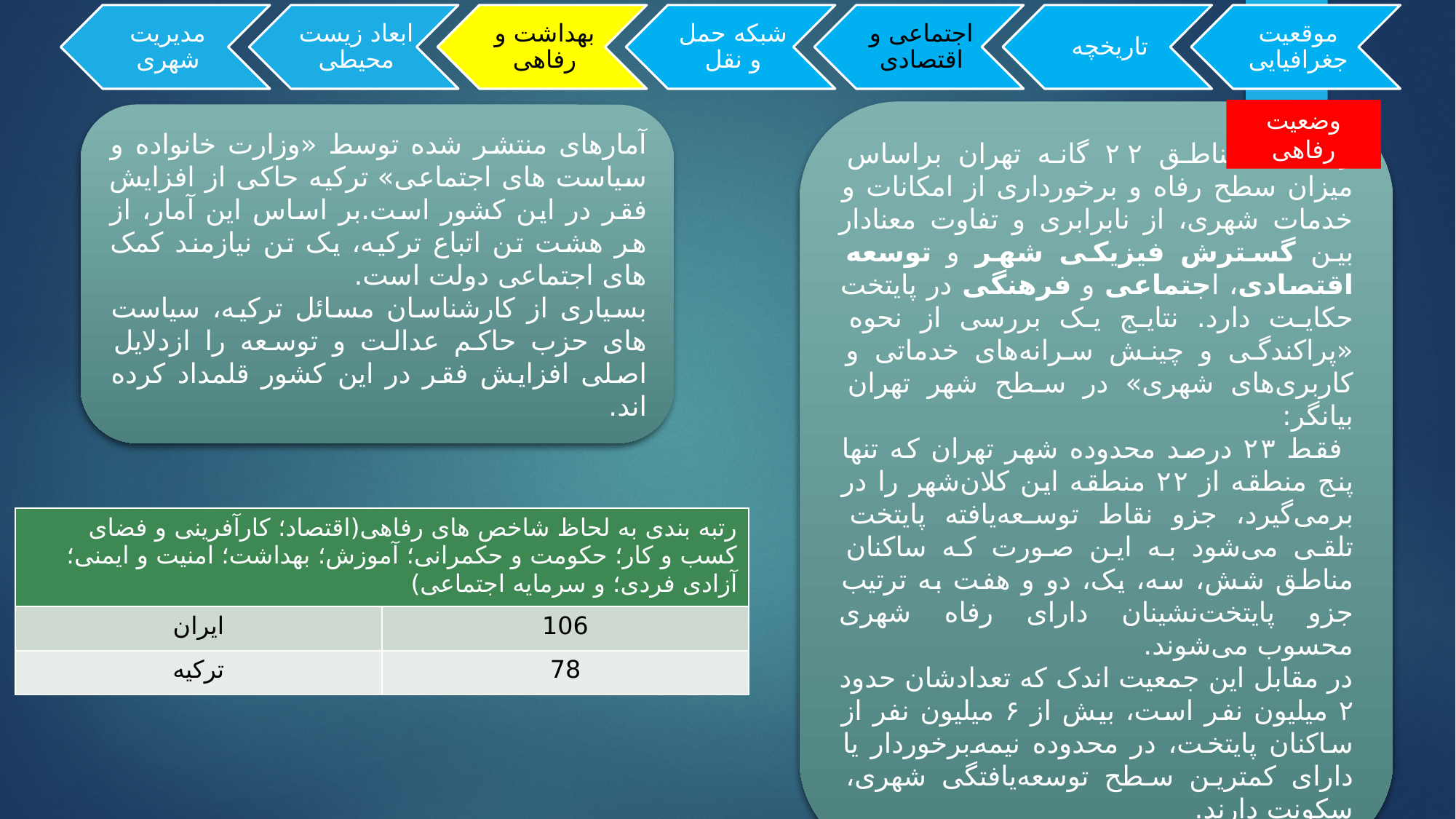

موقعیت جغرافیایی
تاریخچه
اجتماعی و اقتصادی
شبکه حمل و نقل
بهداشت و رفاهی
ابعاد زیست محیطی
مدیریت شهری
وضعیت رفاهی
رتبه‌بندی مناطق ۲۲ گانه تهران براساس میزان سطح رفاه و برخورداری از امکانات و خدمات شهری، از نابرابری و تفاوت معنادار بین گسترش فیزیکی شهر و توسعه اقتصادی، اجتماعی و فرهنگی در پایتخت حکایت دارد. نتایج یک بررسی از نحوه «پراکندگی و چینش سرانه‌های خدماتی و کاربری‌های شهری» در سطح شهر تهران بیانگر:
 فقط ۲۳ درصد محدوده شهر تهران که تنها پنج منطقه از ۲۲ منطقه این کلان‌شهر را در برمی‌گیرد، جزو نقاط توسعه‌یافته پایتخت تلقی می‌شود به این صورت که ساکنان مناطق شش، سه، یک، دو و هفت به ترتیب جزو پایتخت‌نشینان دارای رفاه شهری محسوب می‌شوند.
در مقابل این جمعیت اندک که تعدادشان حدود ۲ میلیون نفر است، بیش از ۶ میلیون نفر از ساکنان پایتخت، در محدوده نیمه‌برخوردار یا دارای کمترین سطح توسعه‌یافتگی شهری، سکونت دارند.
آمارهای منتشر شده توسط «وزارت خانواده و سیاست های اجتماعی» ترکیه حاکی از افزایش فقر در این کشور است.بر اساس این آمار، از هر هشت تن اتباع ترکیه، یک تن نیازمند کمک های اجتماعی دولت است.
بسیاری از کارشناسان مسائل ترکیه، سیاست های حزب حاکم عدالت و توسعه را ازدلایل اصلی افزایش فقر در این کشور قلمداد کرده اند.
| رتبه بندی به لحاظ شاخص های رفاهی(اقتصاد؛ کارآفرینی و فضای کسب و کار؛ حکومت و حکمرانی؛ آموزش؛ بهداشت؛ امنیت و ایمنی؛ آزادی فردی؛ و سرمایه اجتماعی) |  |
| --- | --- |
| ایران | 106 |
| ترکیه | 78 |